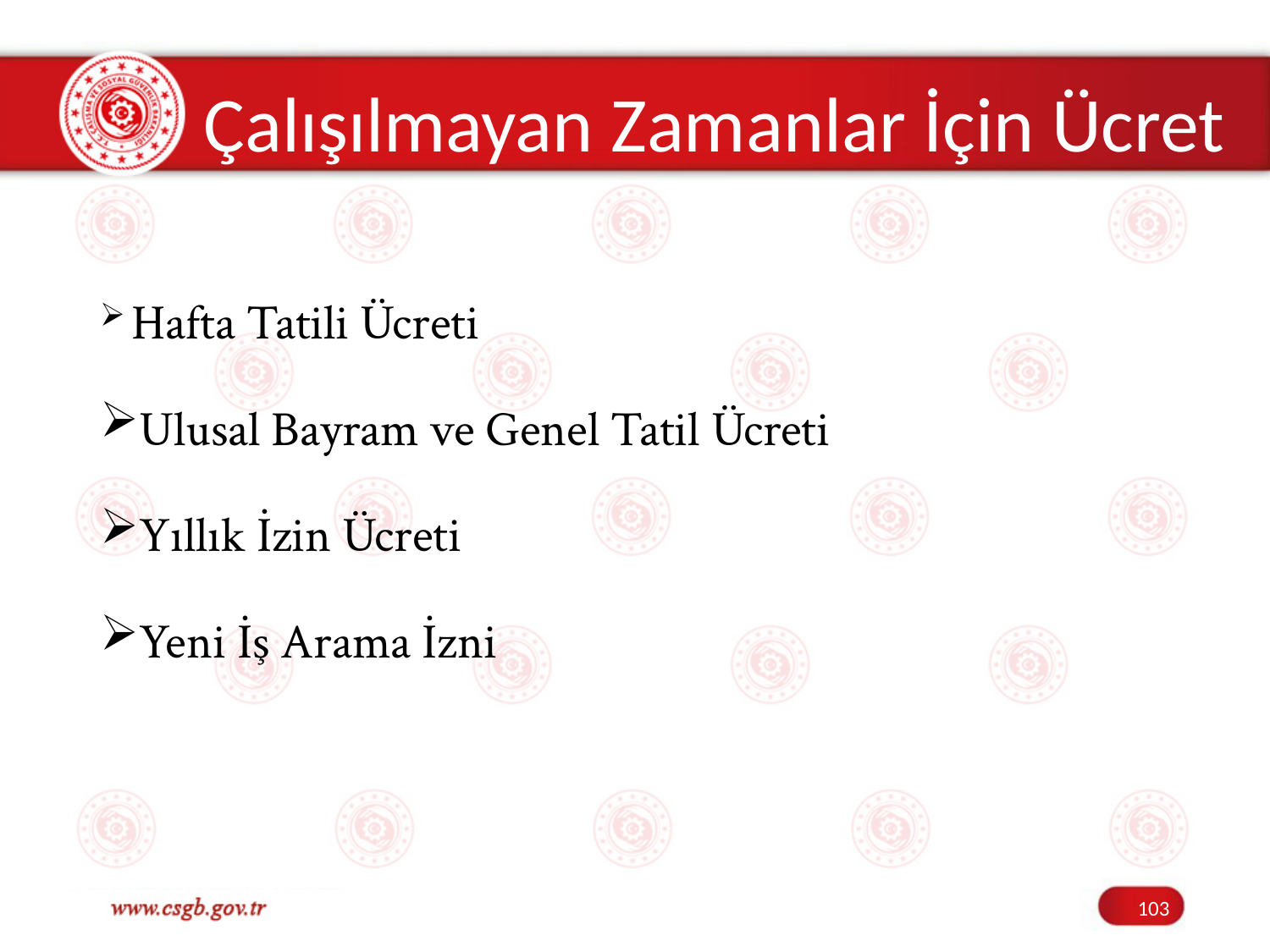

# Çalışılmayan Zamanlar İçin Ücret
Hafta Tatili Ücreti
Ulusal Bayram ve Genel Tatil Ücreti
Yıllık İzin Ücreti
Yeni İş Arama İzni

103